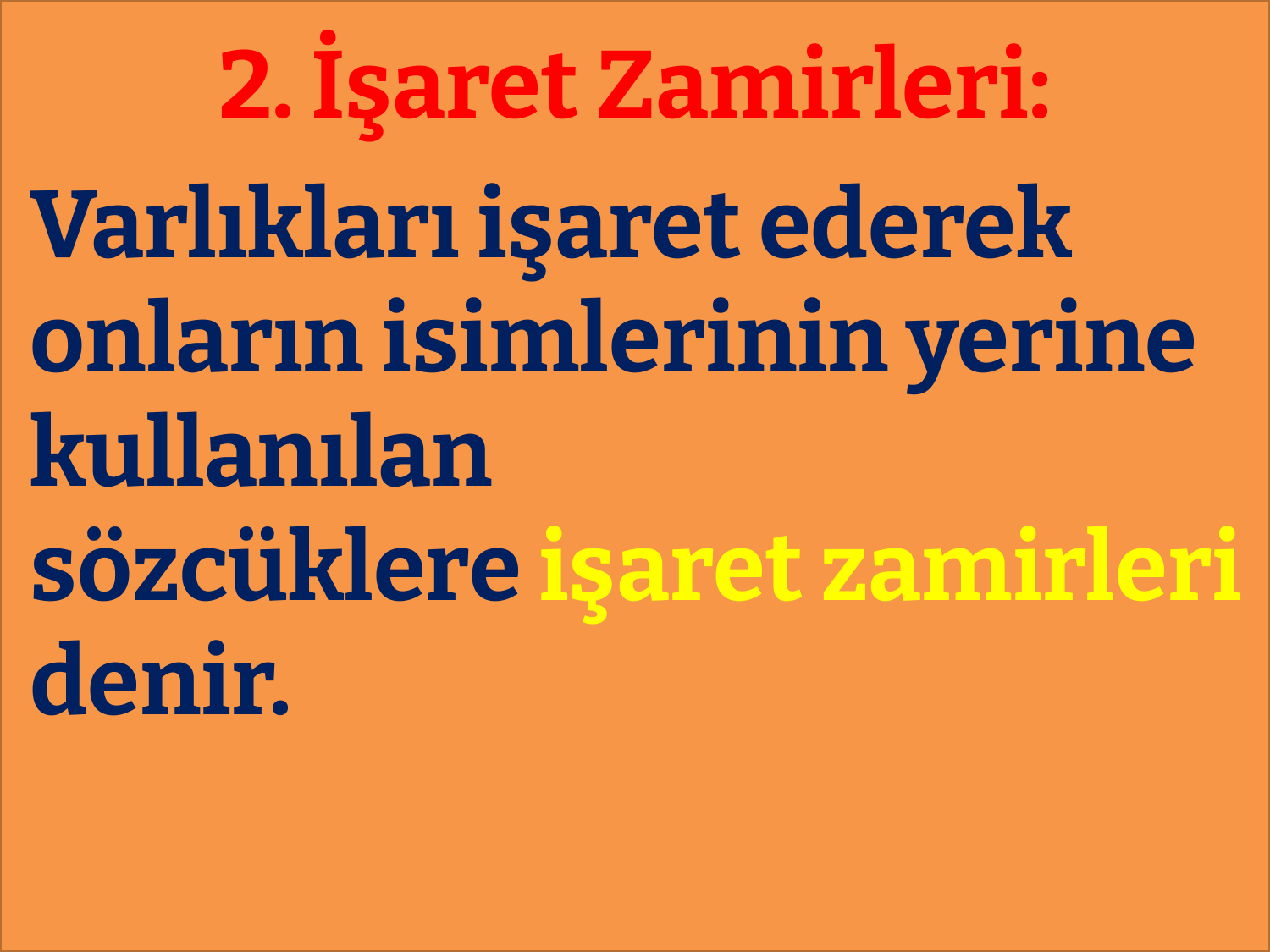

2. İşaret Zamirleri:
Varlıkları işaret ederek onların isimlerinin yerine kullanılan
sözcüklere işaret zamirleri denir.
#